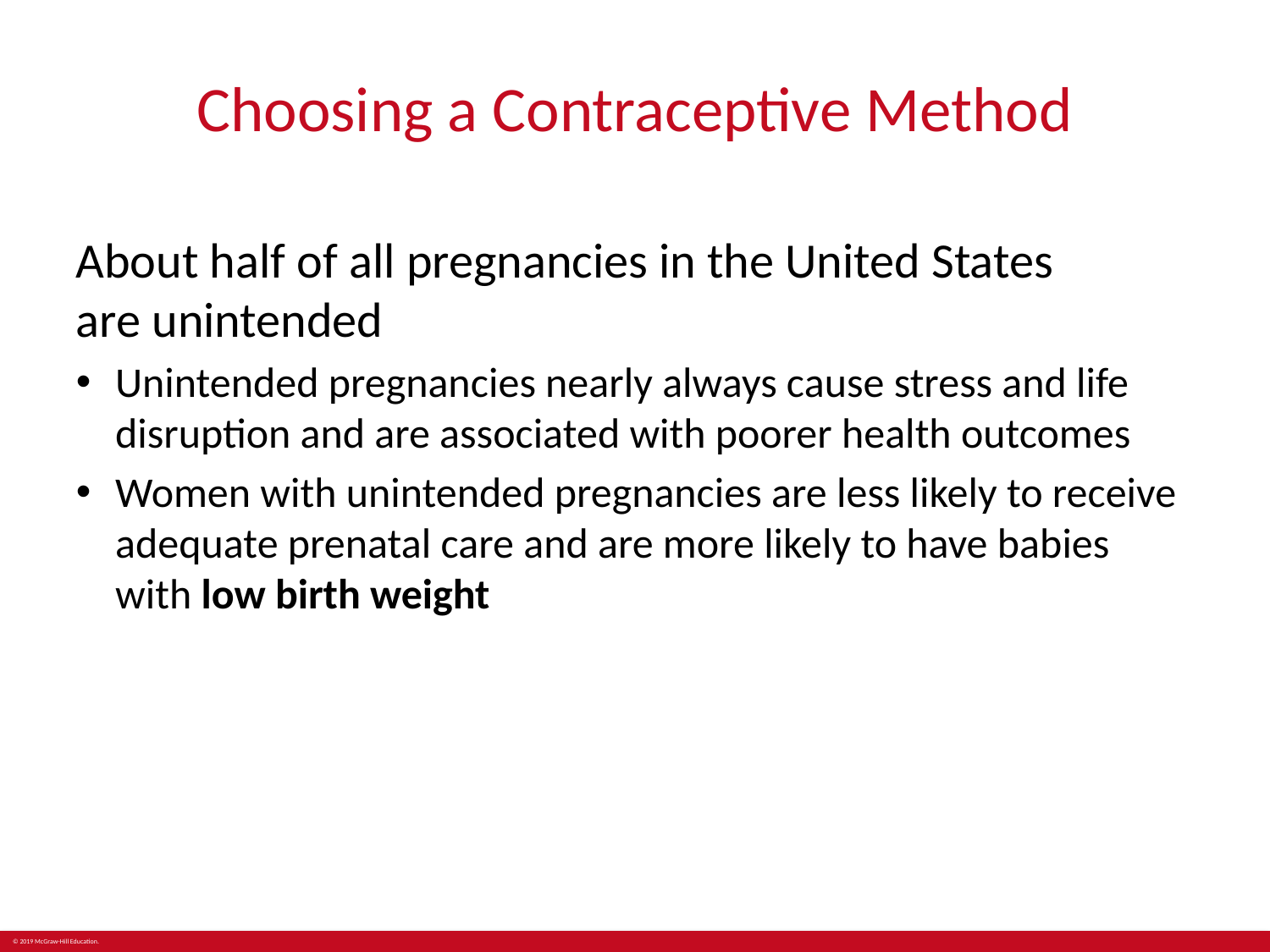

# Choosing a Contraceptive Method
About half of all pregnancies in the United States
are unintended
Unintended pregnancies nearly always cause stress and life disruption and are associated with poorer health outcomes
Women with unintended pregnancies are less likely to receive adequate prenatal care and are more likely to have babies with low birth weight